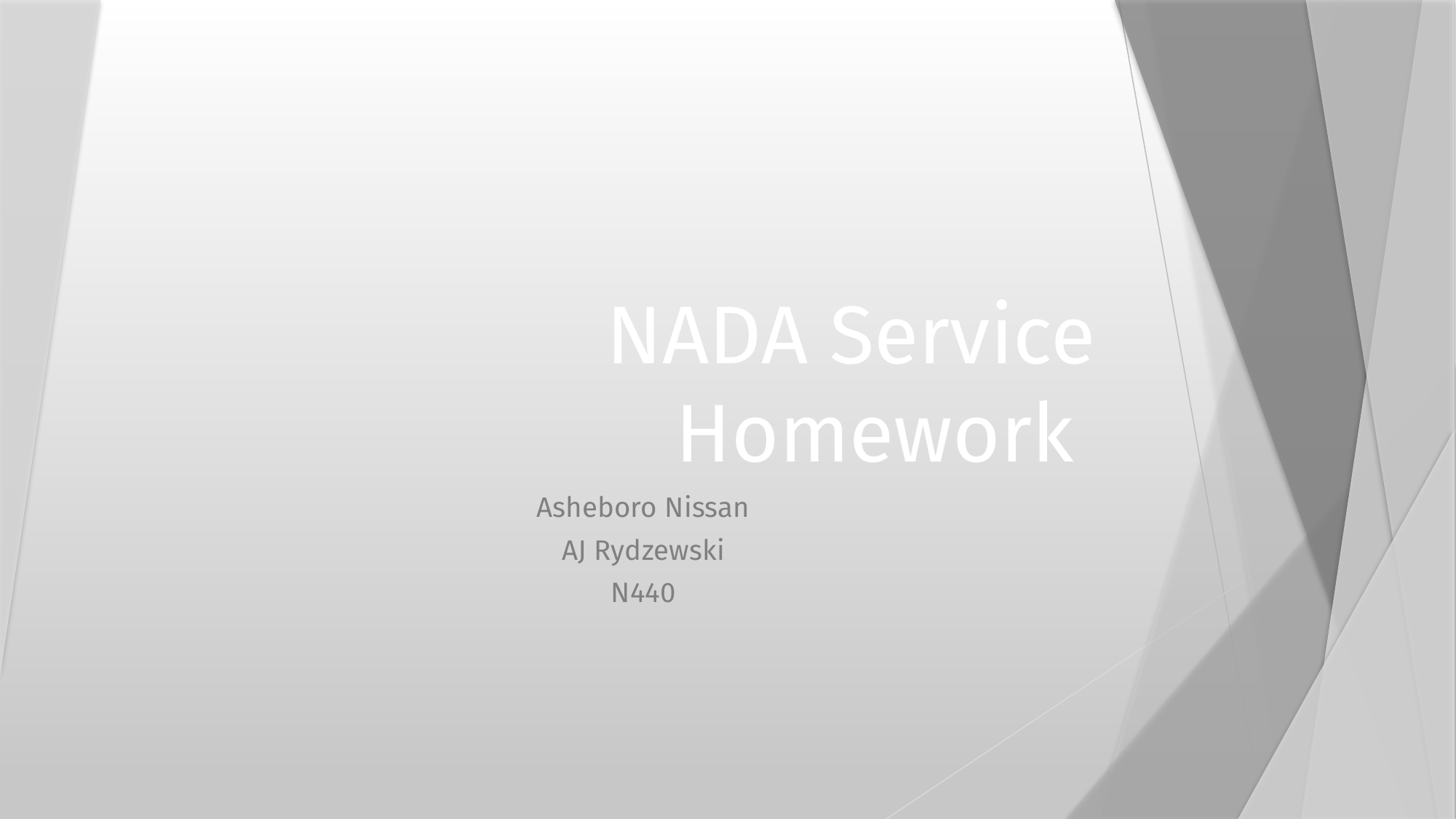

# NADA Service Homework
Asheboro Nissan
AJ Rydzewski
N440